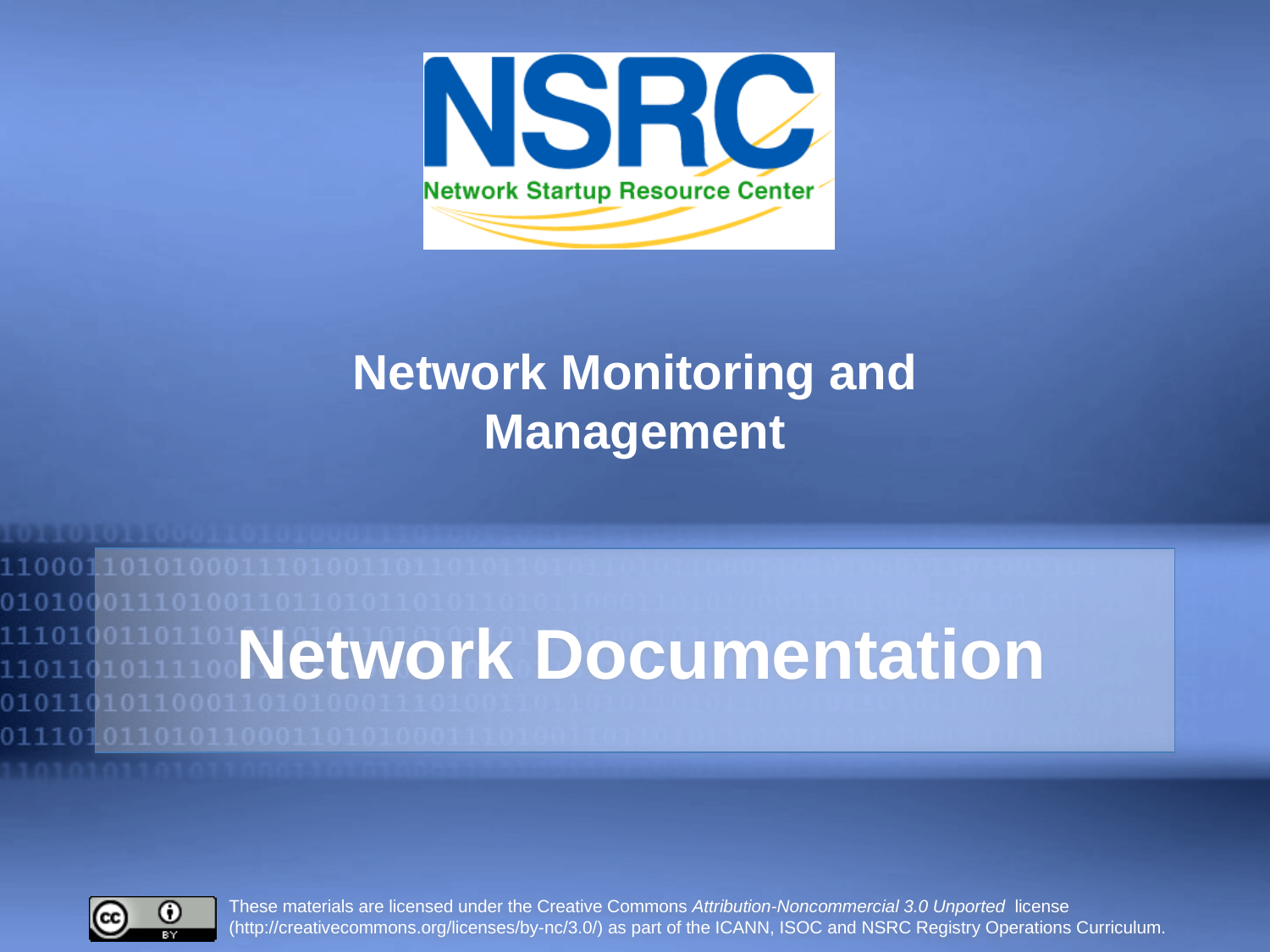

Network Monitoring and Management
# Network Documentation